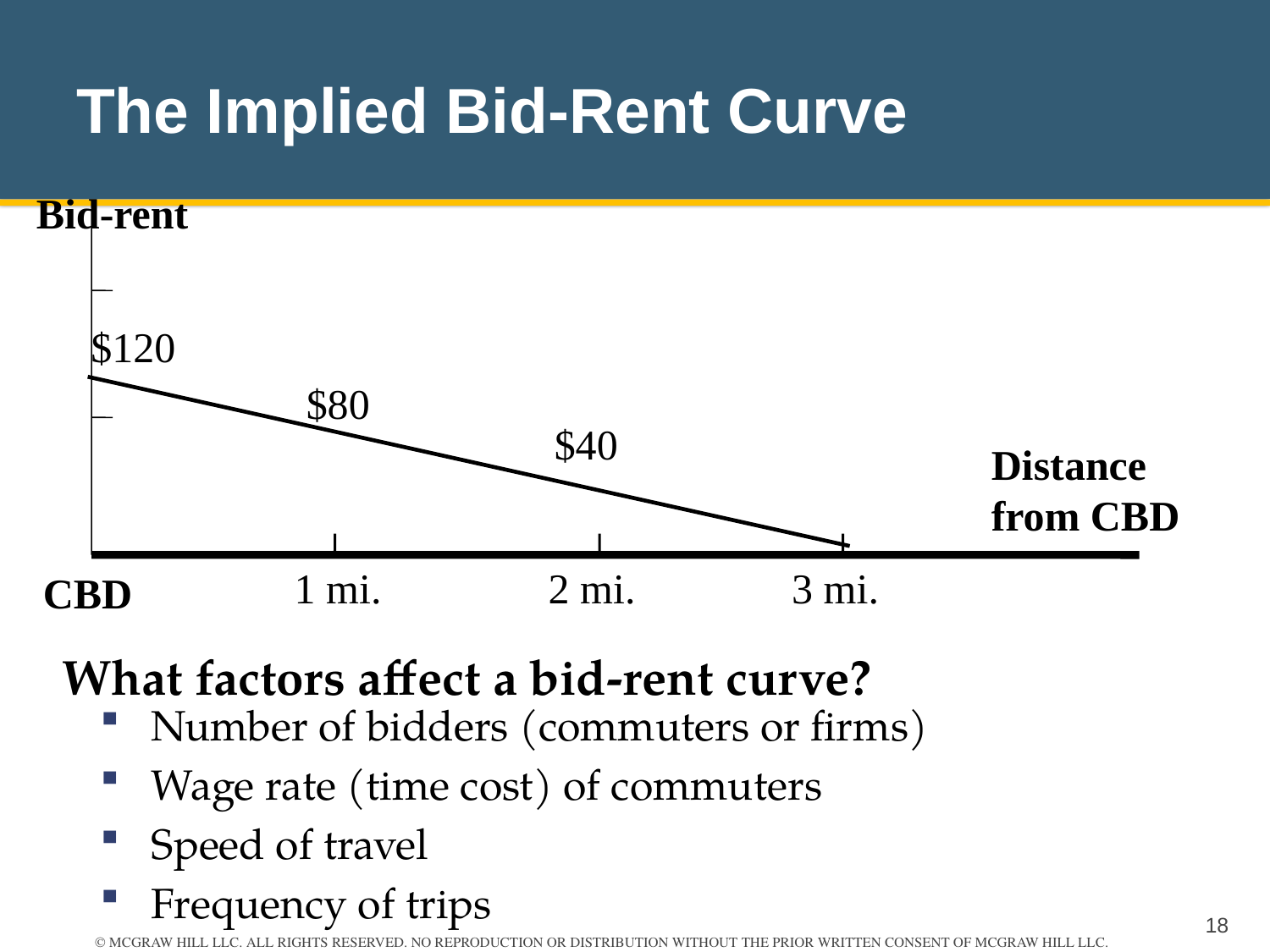

# The Implied Bid-Rent Curve
Bid-rent

1 mi.
2 mi.
3 mi.
CBD
$120
$80

$40
Distance
from CBD
What factors affect a bid-rent curve?
  Number of bidders (commuters or firms)
  Wage rate (time cost) of commuters
  Speed of travel
  Frequency of trips
18
© MCGRAW HILL LLC. ALL RIGHTS RESERVED. NO REPRODUCTION OR DISTRIBUTION WITHOUT THE PRIOR WRITTEN CONSENT OF MCGRAW HILL LLC.